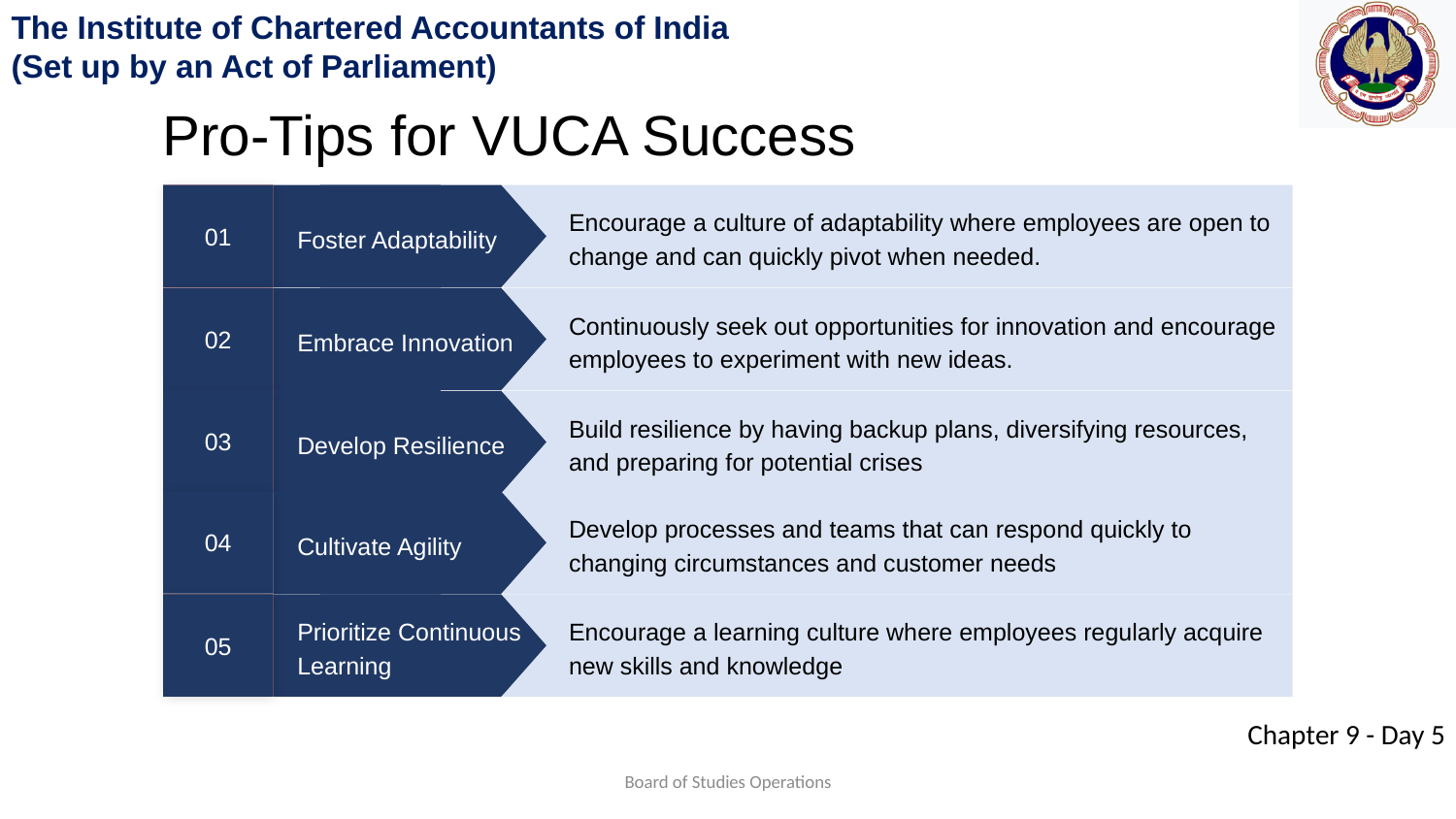

Pro-Tips for VUCA Success

01
Encourage a culture of adaptability where employees are open to change and can quickly pivot when needed.
Foster Adaptability

02
Continuously seek out opportunities for innovation and encourage employees to experiment with new ideas.
Embrace Innovation

03

Build resilience by having backup plans, diversifying resources, and preparing for potential crises
Develop Resilience

04

Develop processes and teams that can respond quickly to changing circumstances and customer needs
Cultivate Agility

05
Encourage a learning culture where employees regularly acquire new skills and knowledge
Prioritize Continuous Learning
Board of Studies Operations